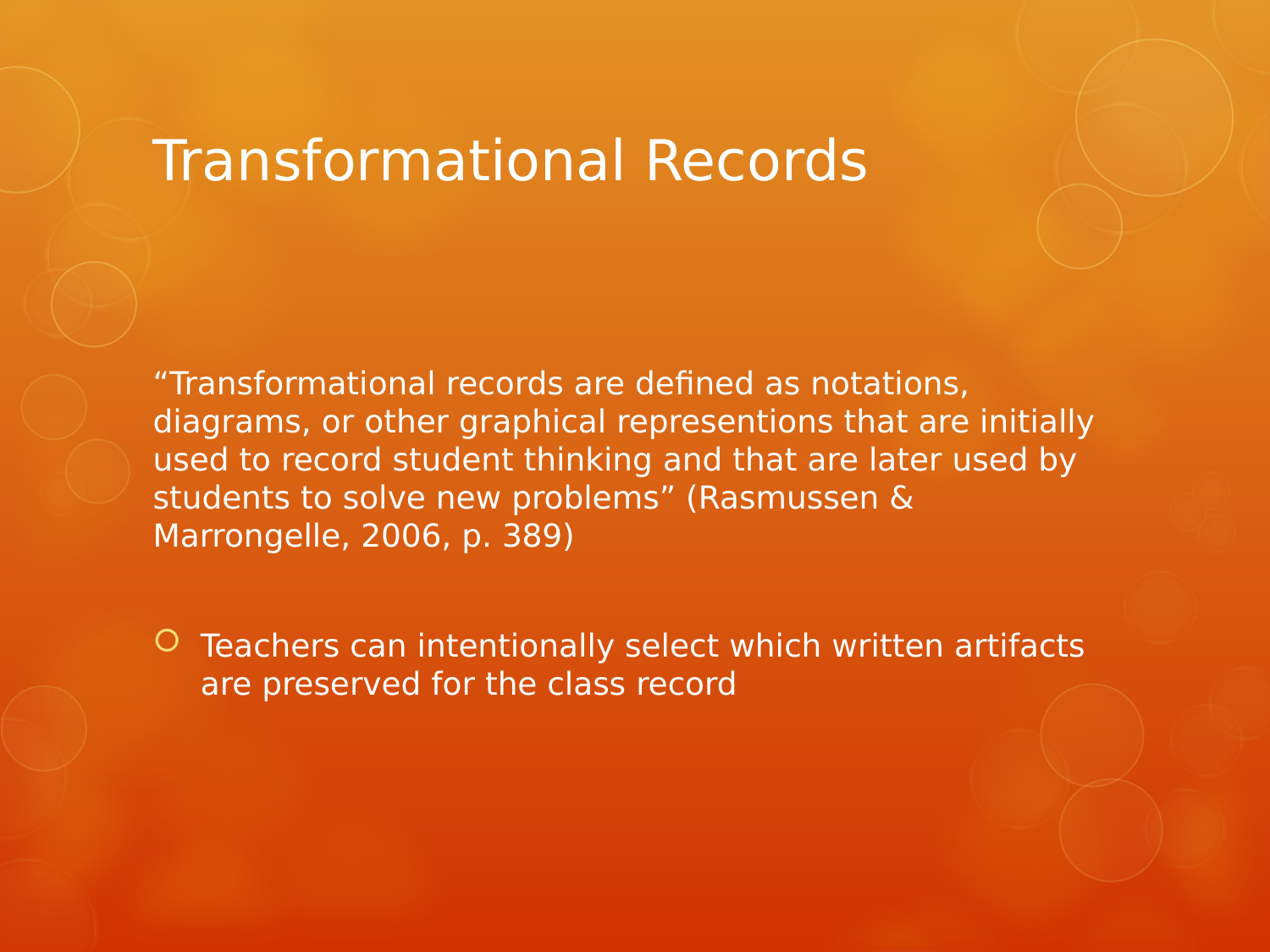

# Transformational Records
“Transformational records are defined as notations, diagrams, or other graphical representions that are initially used to record student thinking and that are later used by students to solve new problems” (Rasmussen & Marrongelle, 2006, p. 389)

Teachers can intentionally select which written artifacts are preserved for the class record